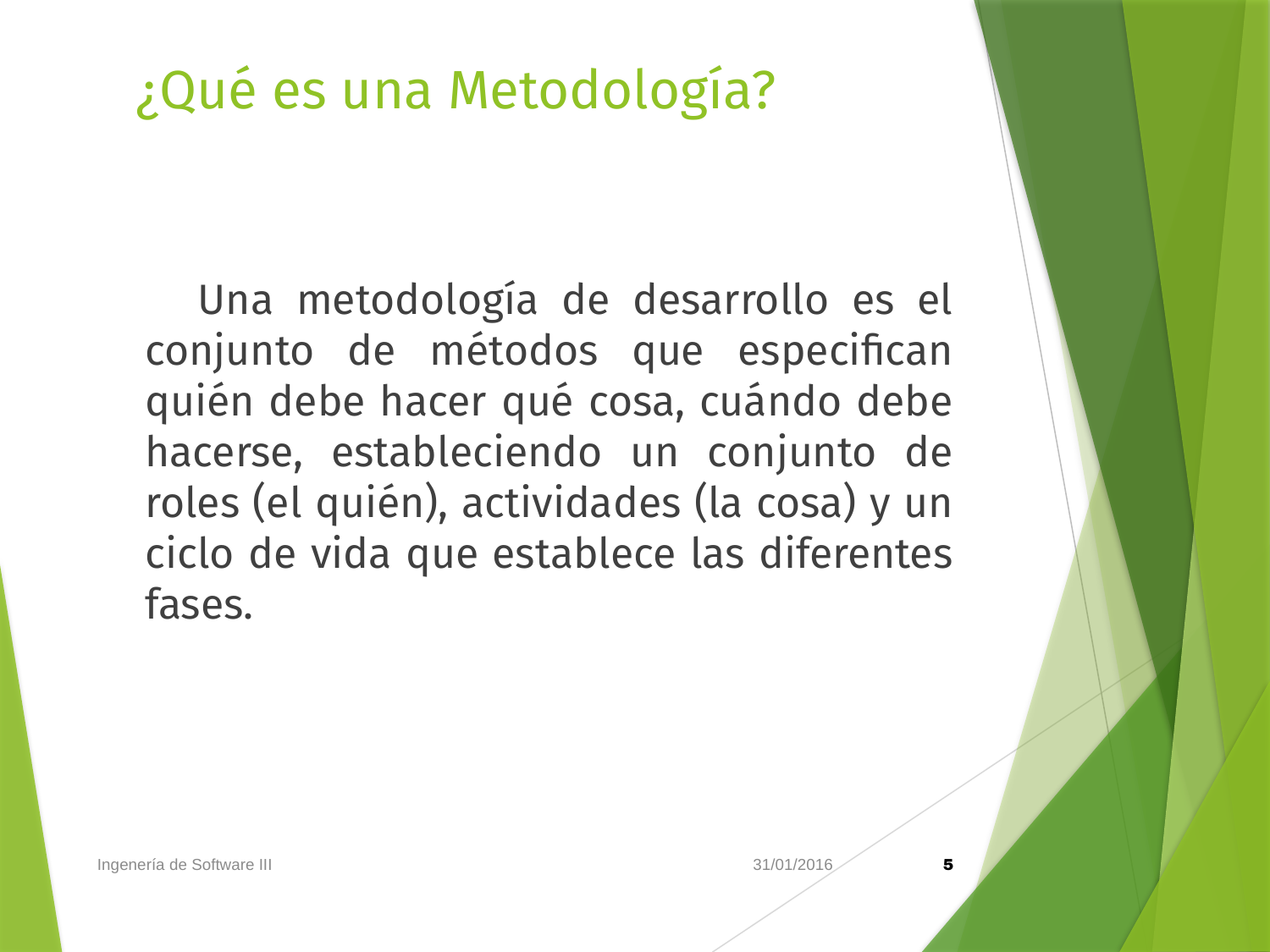

# ¿Qué es una Metodología?
     Una metodología de desarrollo es el conjunto de métodos que especifican quién debe hacer qué cosa, cuándo debe hacerse, estableciendo un conjunto de roles (el quién), actividades (la cosa) y un ciclo de vida que establece las diferentes fases.
Ingenería de Software III
31/01/2016
5